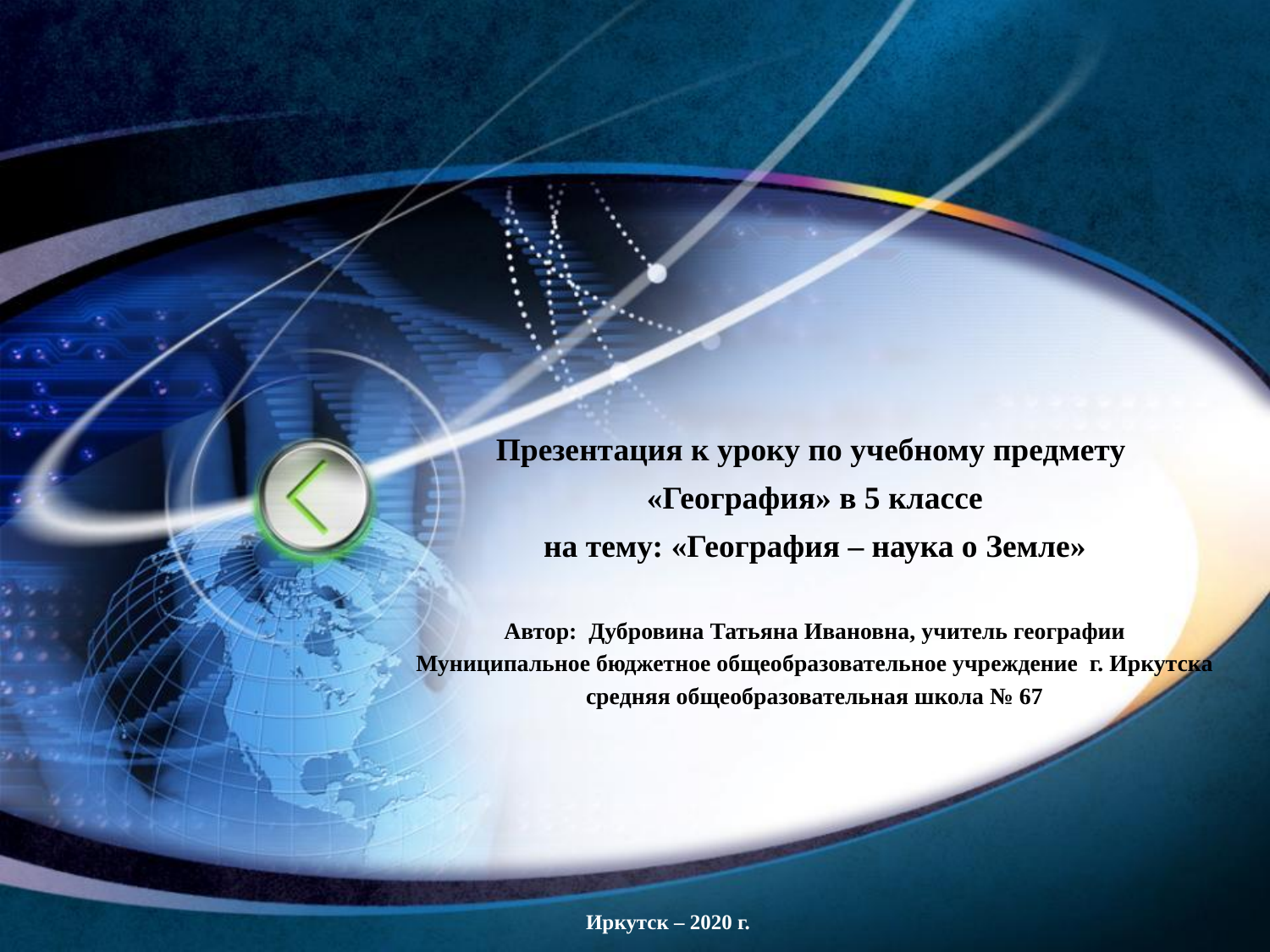

Презентация к уроку по учебному предмету
«География» в 5 классе
на тему: «География – наука о Земле»

Автор:  Дубровина Татьяна Ивановна, учитель географии
Муниципальное бюджетное общеобразовательное учреждение  г. Иркутска
средняя общеобразовательная школа № 67

Иркутск – 2020 г.